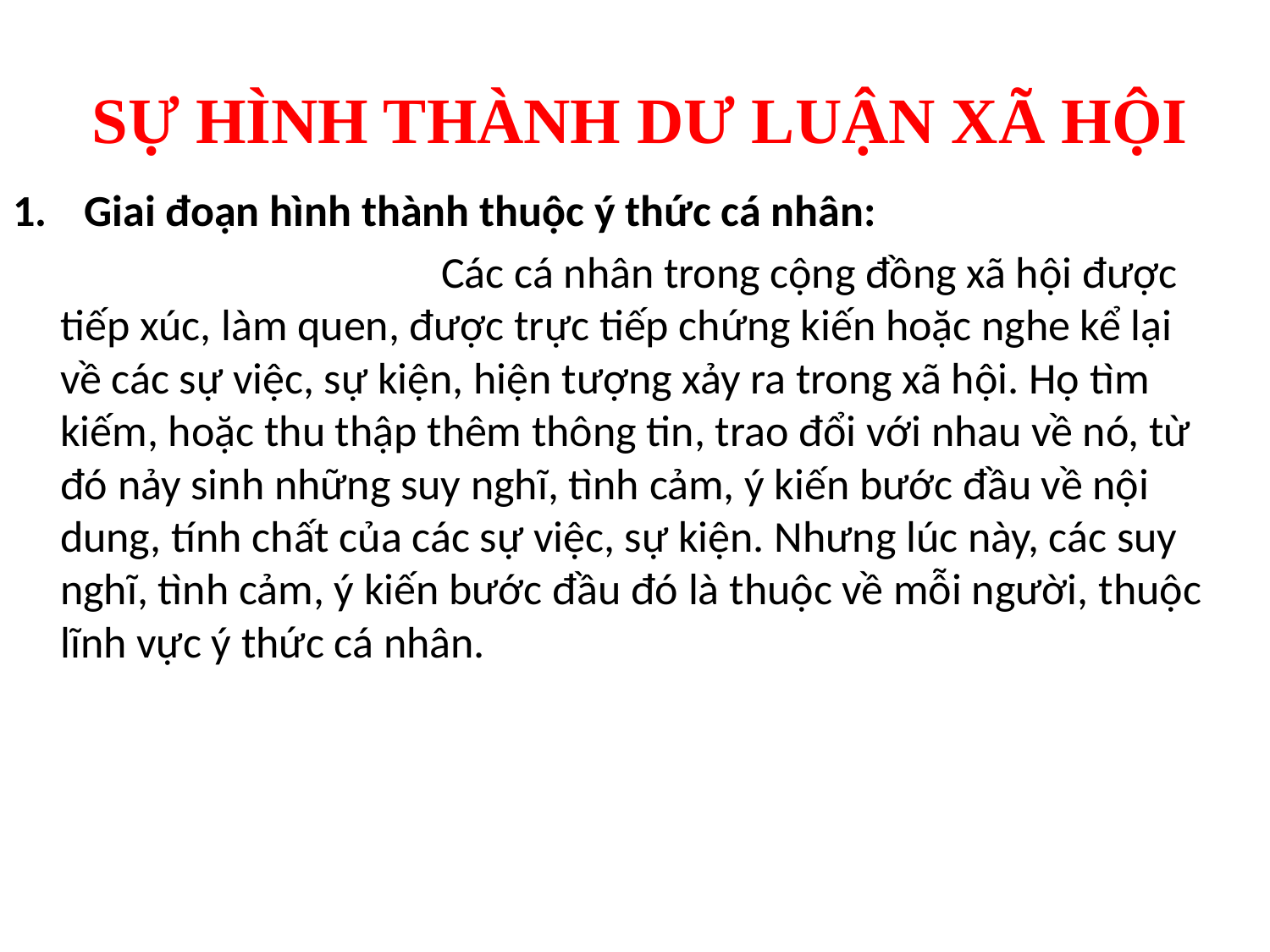

# SỰ HÌNH THÀNH DƯ LUẬN XÃ HỘI
Giai đoạn hình thành thuộc ý thức cá nhân:
				Các cá nhân trong cộng đồng xã hội được tiếp xúc, làm quen, được trực tiếp chứng kiến hoặc nghe kể lại về các sự việc, sự kiện, hiện tượng xảy ra trong xã hội. Họ tìm kiếm, hoặc thu thập thêm thông tin, trao đổi với nhau về nó, từ đó nảy sinh những suy nghĩ, tình cảm, ý kiến bước đầu về nội dung, tính chất của các sự việc, sự kiện. Nhưng lúc này, các suy nghĩ, tình cảm, ý kiến bước đầu đó là thuộc về mỗi người, thuộc lĩnh vực ý thức cá nhân.